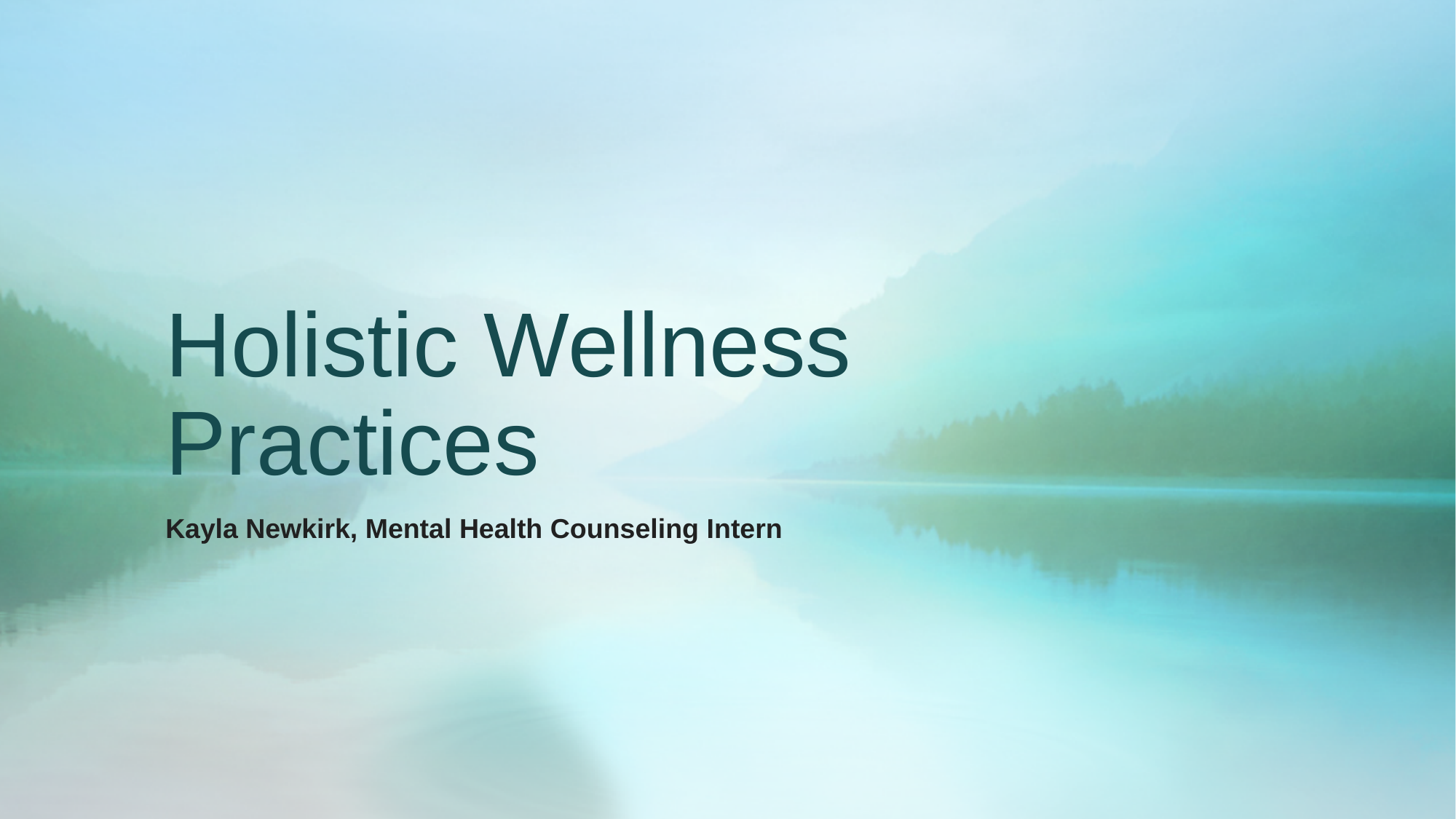

# Holistic Wellness Practices
Kayla Newkirk, Mental Health Counseling Intern